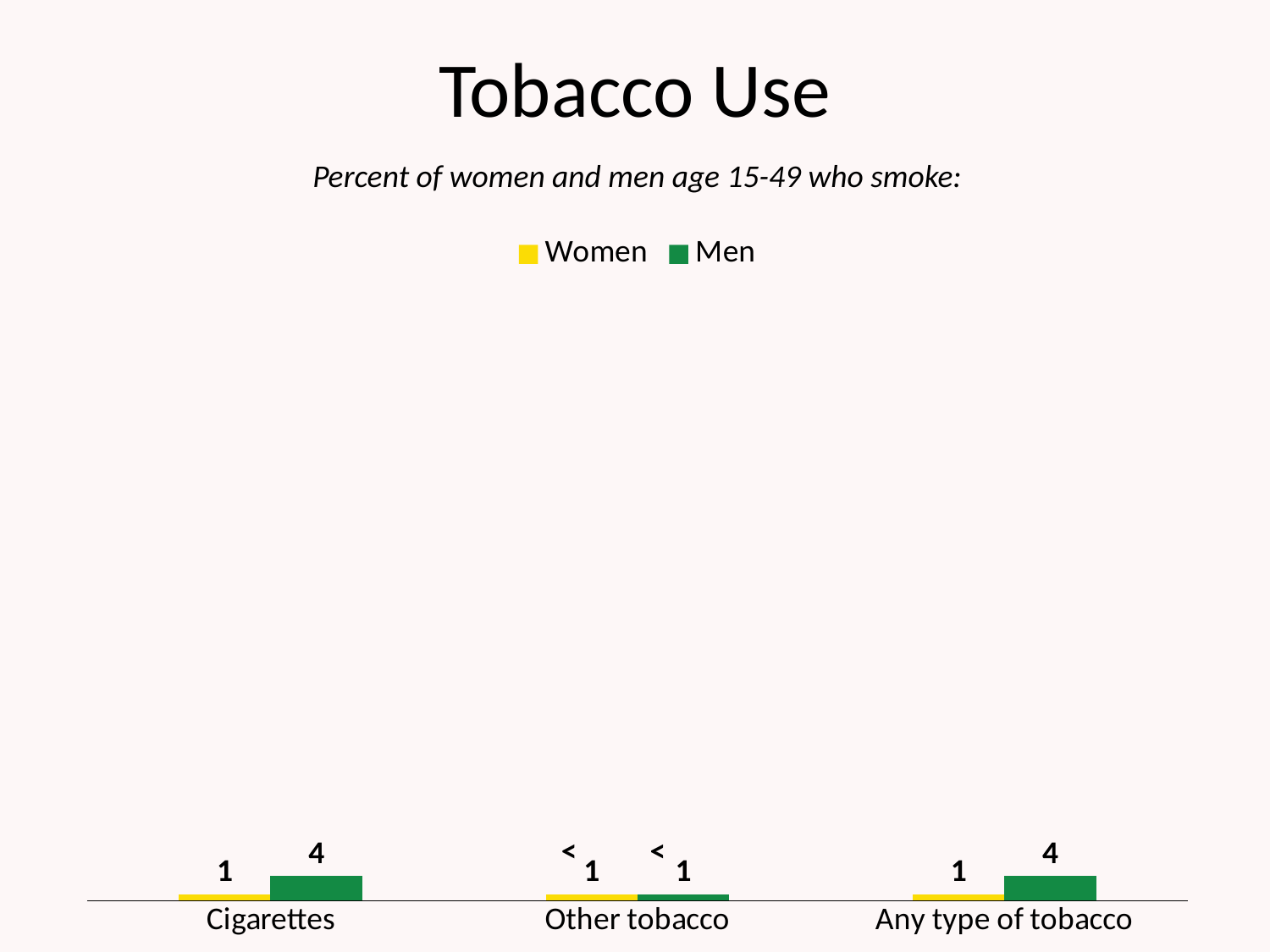

# Tobacco Use
Percent of women and men age 15-49 who smoke:

### Chart

| Category | Women | Men |
|---|---|---|
| Cigarettes | 1.0 | 4.0 |
| Other tobacco | 1.0 | 1.0 |
| Any type of tobacco | 1.0 | 4.0 |
<
<